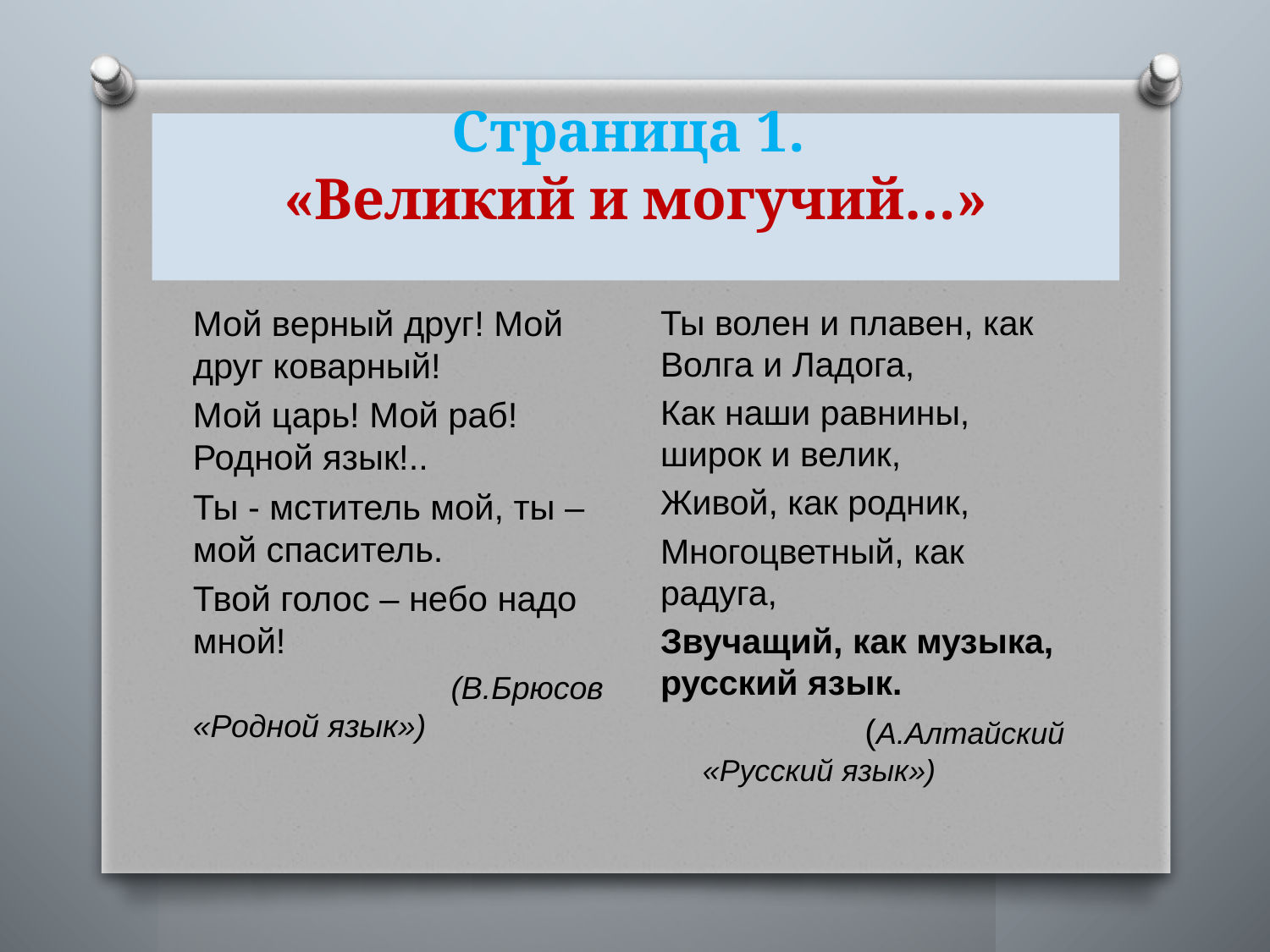

# Страница 1. «Великий и могучий…»
Ты волен и плавен, как Волга и Ладога,
Как наши равнины, широк и велик,
Живой, как родник,
Многоцветный, как радуга,
Звучащий, как музыка, русский язык.
                     (А.Алтайский       «Русский язык»)

Мой верный друг! Мой друг коварный!
Мой царь! Мой раб! Родной язык!..
Ты - мститель мой, ты – мой спаситель.
Твой голос – небо надо мной!
                             (В.Брюсов «Родной язык»)